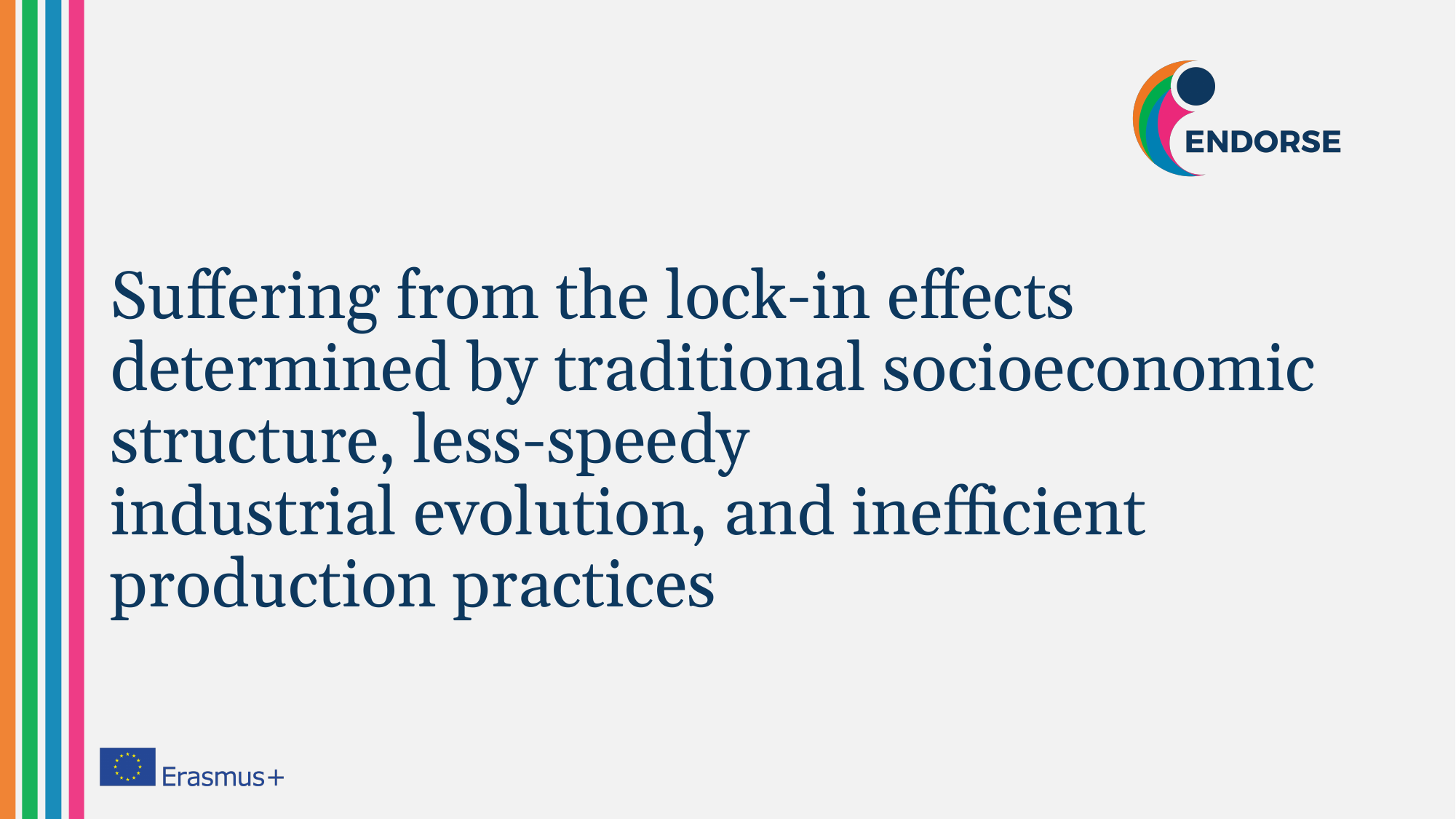

# Suffering from the lock-in effects determined by traditional socioeconomic structure, less-speedy industrial evolution, and inefficient production practices